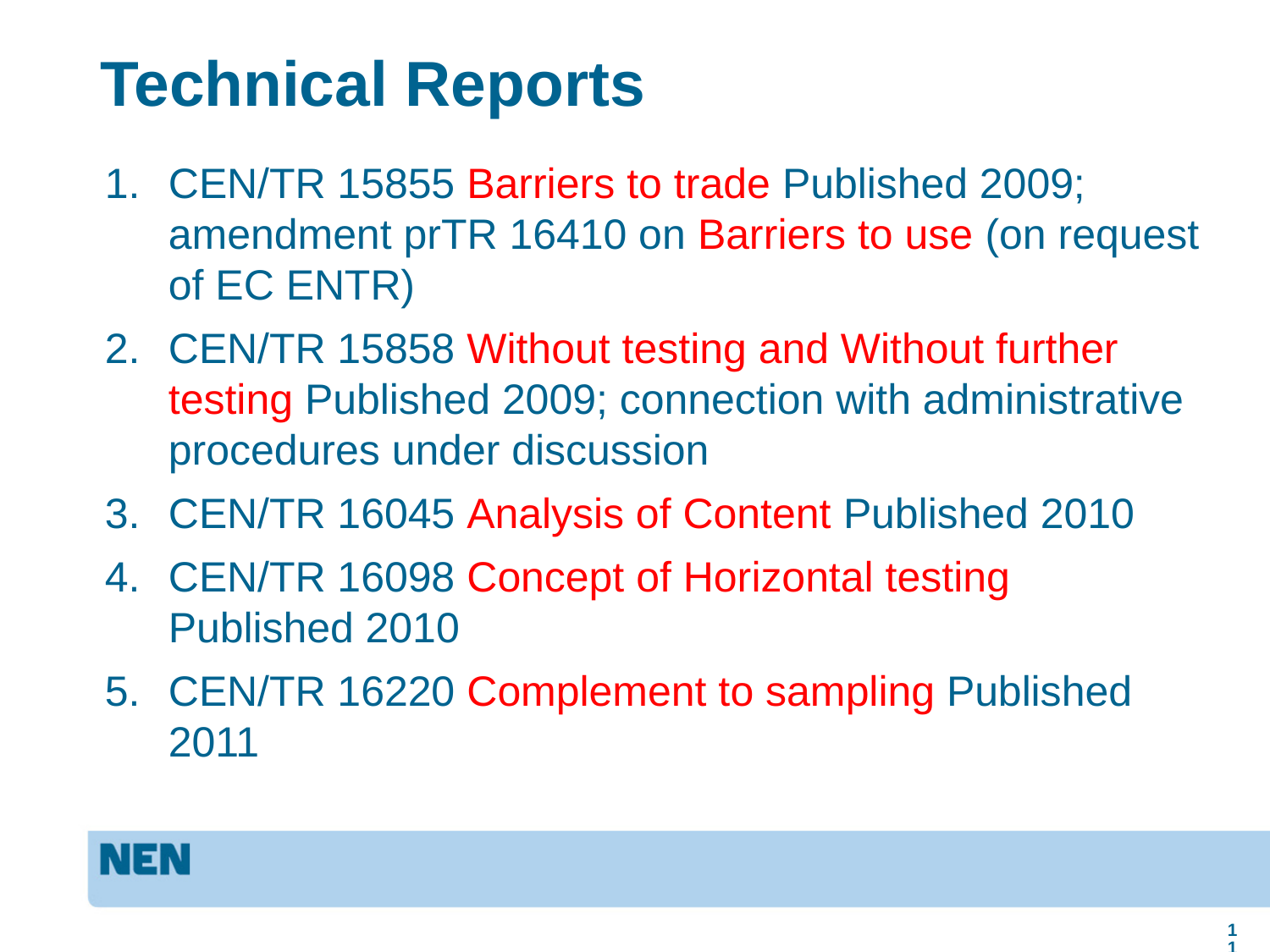

# Technical Reports
CEN/TR 15855 Barriers to trade Published 2009; amendment prTR 16410 on Barriers to use (on request of EC ENTR)
CEN/TR 15858 Without testing and Without further testing Published 2009; connection with administrative procedures under discussion
CEN/TR 16045 Analysis of Content Published 2010
CEN/TR 16098 Concept of Horizontal testing Published 2010
CEN/TR 16220 Complement to sampling Published 2011

11

18 September 2012